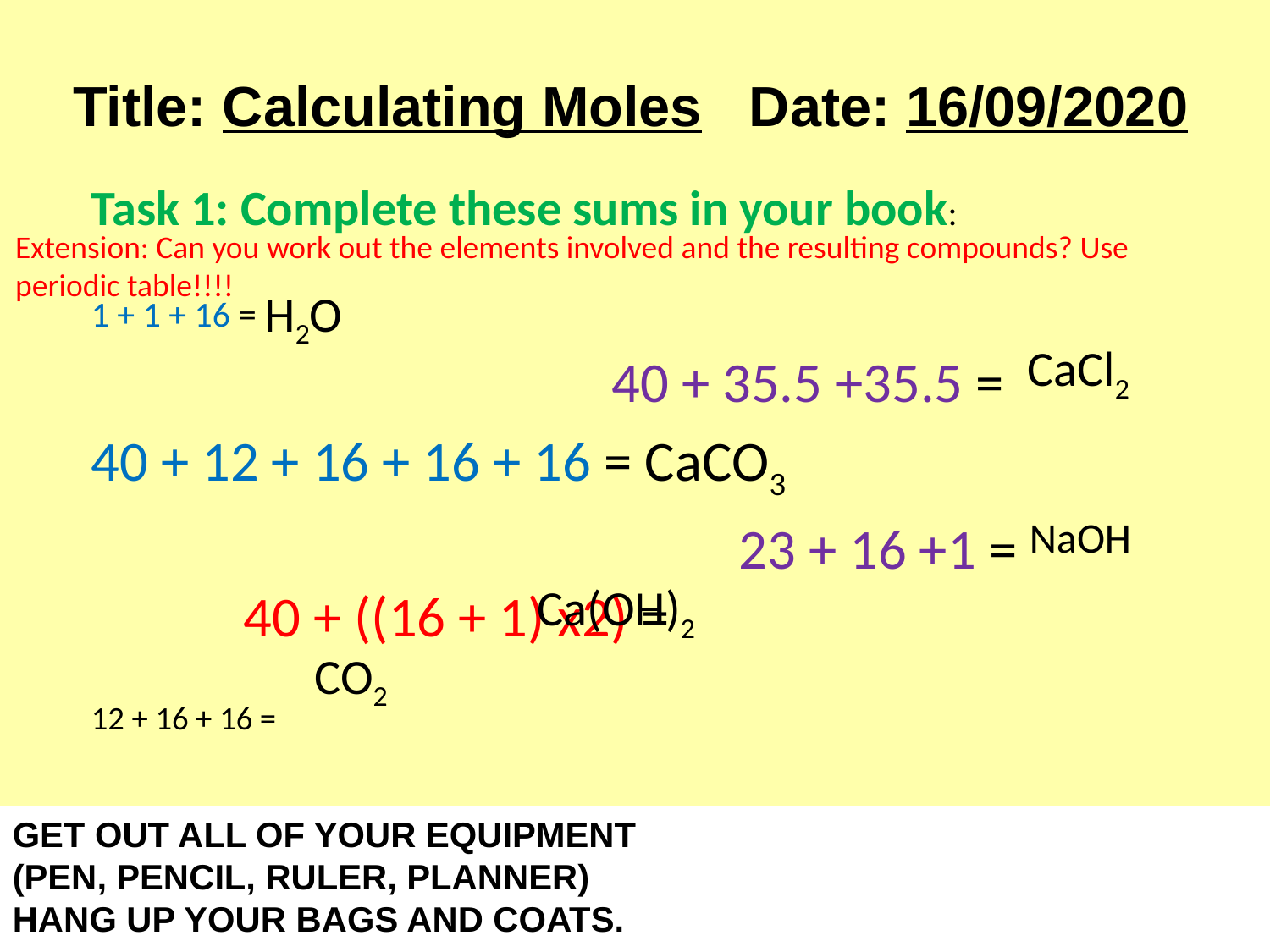

# Title: Calculating Moles   Date: 16/09/2020
Task 1: Complete these sums in your book:

1 + 1 + 16 =
				 40 + 35.5 +35.5 =
40 + 12 + 16 + 16 + 16 = CaCO3
				           23 + 16 +1 =	                  40 + ((16 + 1) x2) =
12 + 16 + 16 =
Extension: Can you work out the elements involved and the resulting compounds? Use periodic table!!!!
 H2O
CaCl2
NaOH
Ca(OH)2
 CO2
GET OUT ALL OF YOUR EQUIPMENT
(PEN, PENCIL, RULER, PLANNER)
HANG UP YOUR BAGS AND COATS.